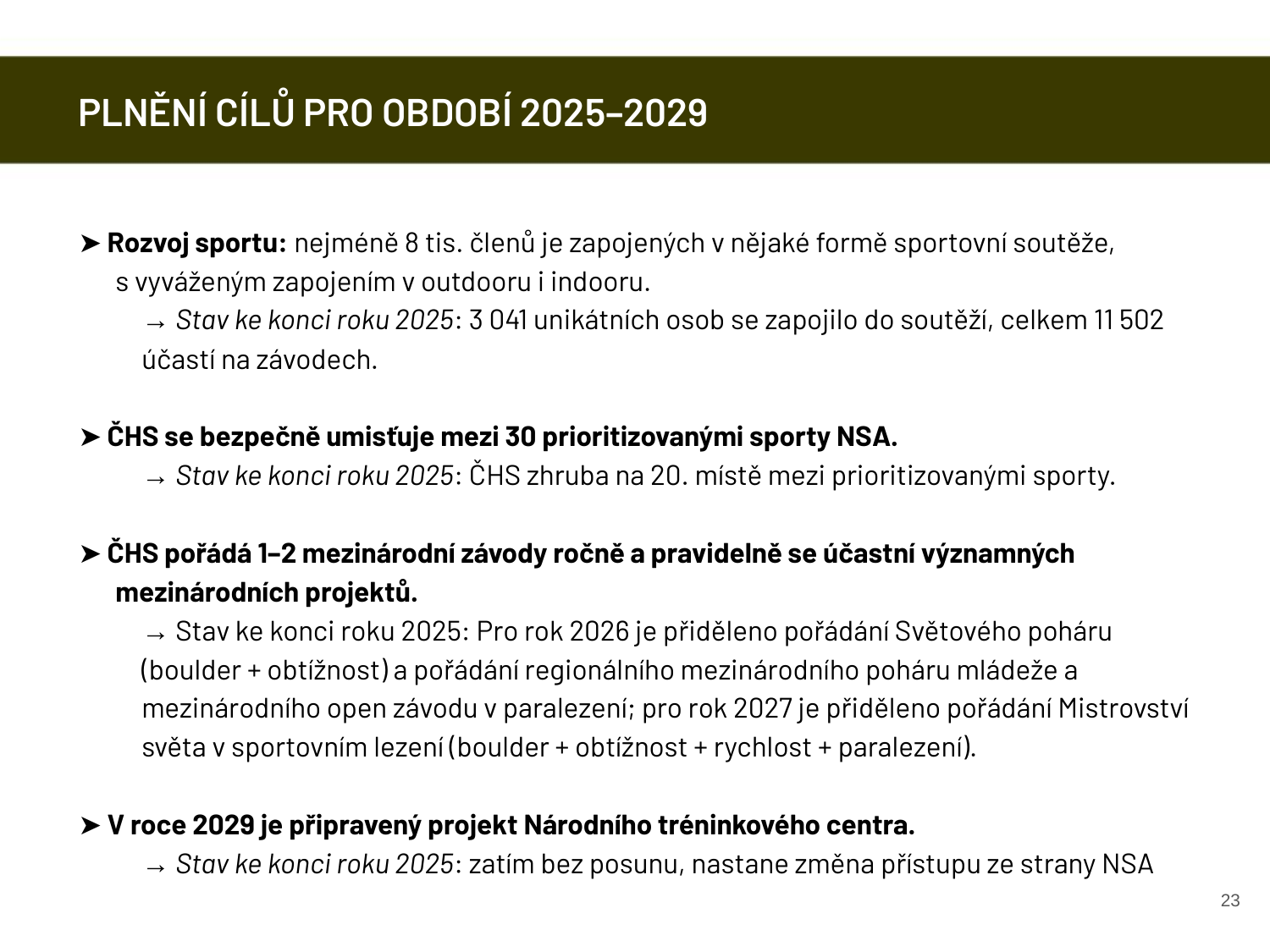

PLNĚNÍ CÍLŮ PRO OBDOBÍ 2025–2029
➤ Rozvoj sportu: nejméně 8 tis. členů je zapojených v nějaké formě sportovní soutěže,
s vyváženým zapojením v outdooru i indooru.
→ Stav ke konci roku 2025: 3 041 unikátních osob se zapojilo do soutěží, celkem 11 502
účastí na závodech.

➤ ČHS se bezpečně umisťuje mezi 30 prioritizovanými sporty NSA.
→ Stav ke konci roku 2025: ČHS zhruba na 20. místě mezi prioritizovanými sporty.

➤ ČHS pořádá 1–2 mezinárodní závody ročně a pravidelně se účastní významných
mezinárodních projektů.
→ Stav ke konci roku 2025: Pro rok 2026 je přiděleno pořádání Světového poháru (boulder + obtížnost) a pořádání regionálního mezinárodního poháru mládeže a mezinárodního open závodu v paralezení; pro rok 2027 je přiděleno pořádání Mistrovství světa v sportovním lezení (boulder + obtížnost + rychlost + paralezení).

➤ V roce 2029 je připravený projekt Národního tréninkového centra.
→ Stav ke konci roku 2025: zatím bez posunu, nastane změna přístupu ze strany NSA
23